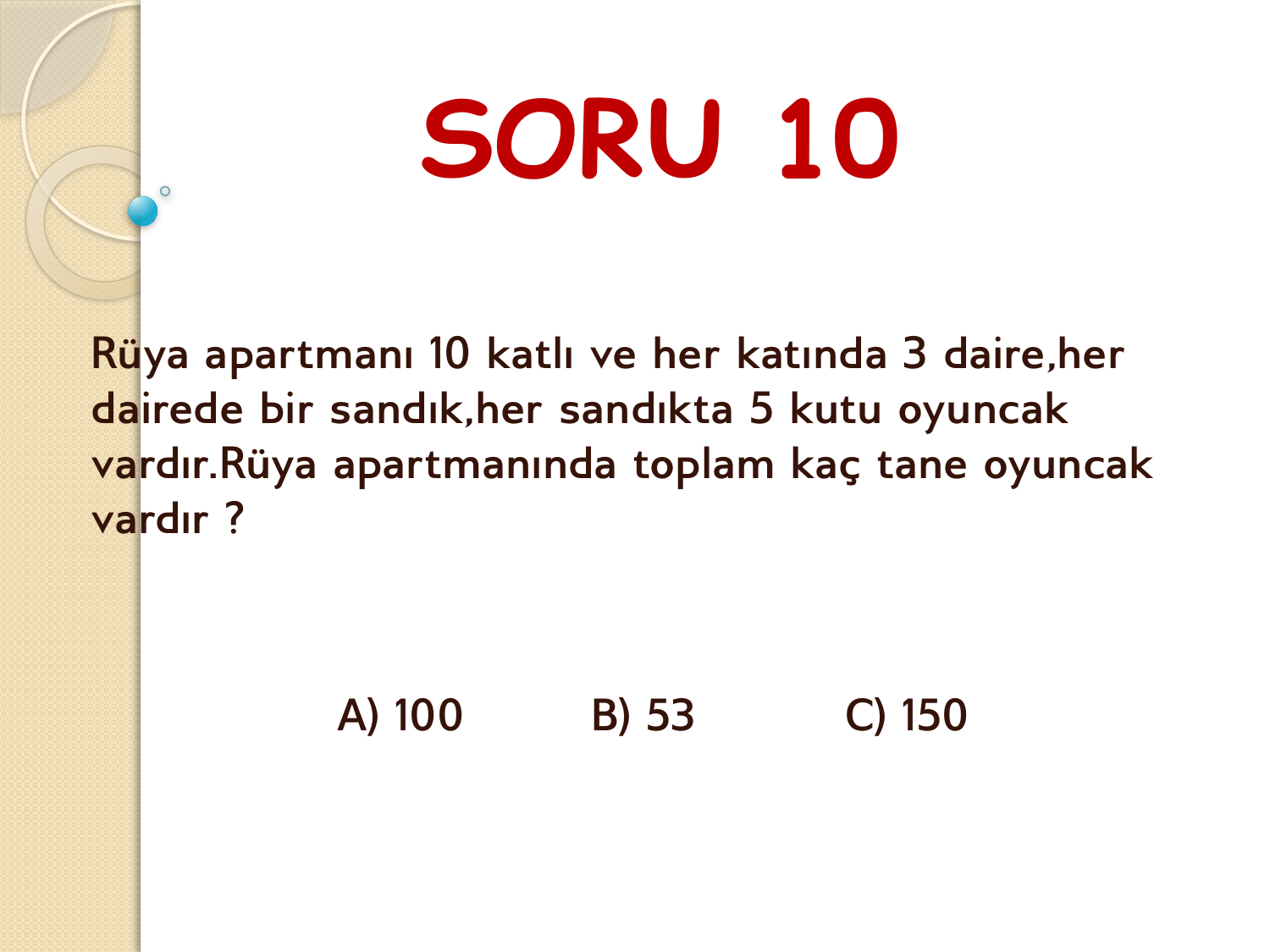

# SORU 10

Rüya apartmanı 10 katlı ve her katında 3 daire,her dairede bir sandık,her sandıkta 5 kutu oyuncak vardır.Rüya apartmanında toplam kaç tane oyuncak vardır ?

A) 100	B) 53  	C) 150